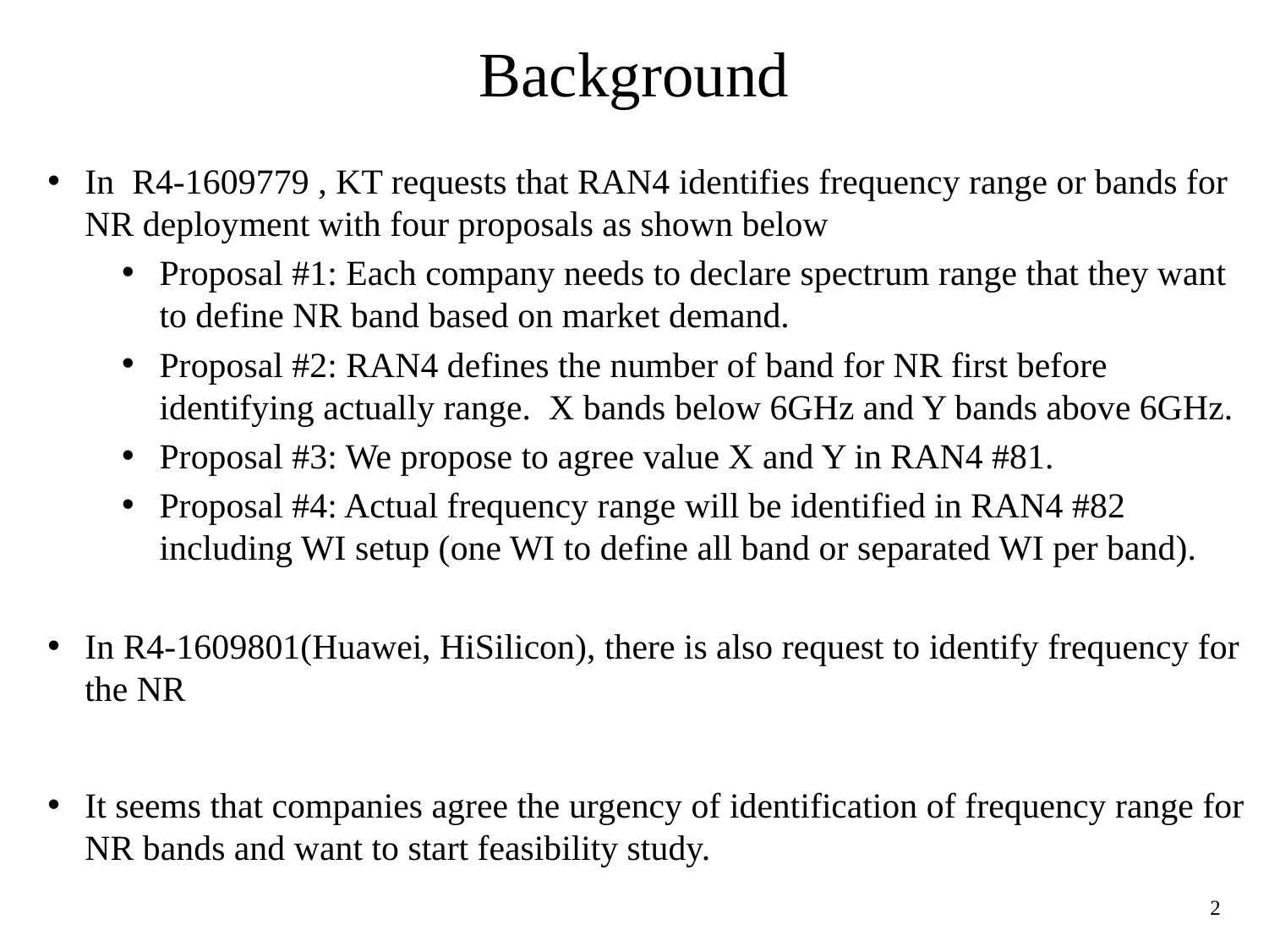

# Background
In  R4-1609779 , KT requests that RAN4 identifies frequency range or bands for NR deployment with four proposals as shown below
Proposal #1: Each company needs to declare spectrum range that they want to define NR band based on market demand.
Proposal #2: RAN4 defines the number of band for NR first before identifying actually range.  X bands below 6GHz and Y bands above 6GHz.
Proposal #3: We propose to agree value X and Y in RAN4 #81.
Proposal #4: Actual frequency range will be identified in RAN4 #82 including WI setup (one WI to define all band or separated WI per band).

In R4-1609801(Huawei, HiSilicon), there is also request to identify frequency for the NR

It seems that companies agree the urgency of identification of frequency range for NR bands and want to start feasibility study.
2